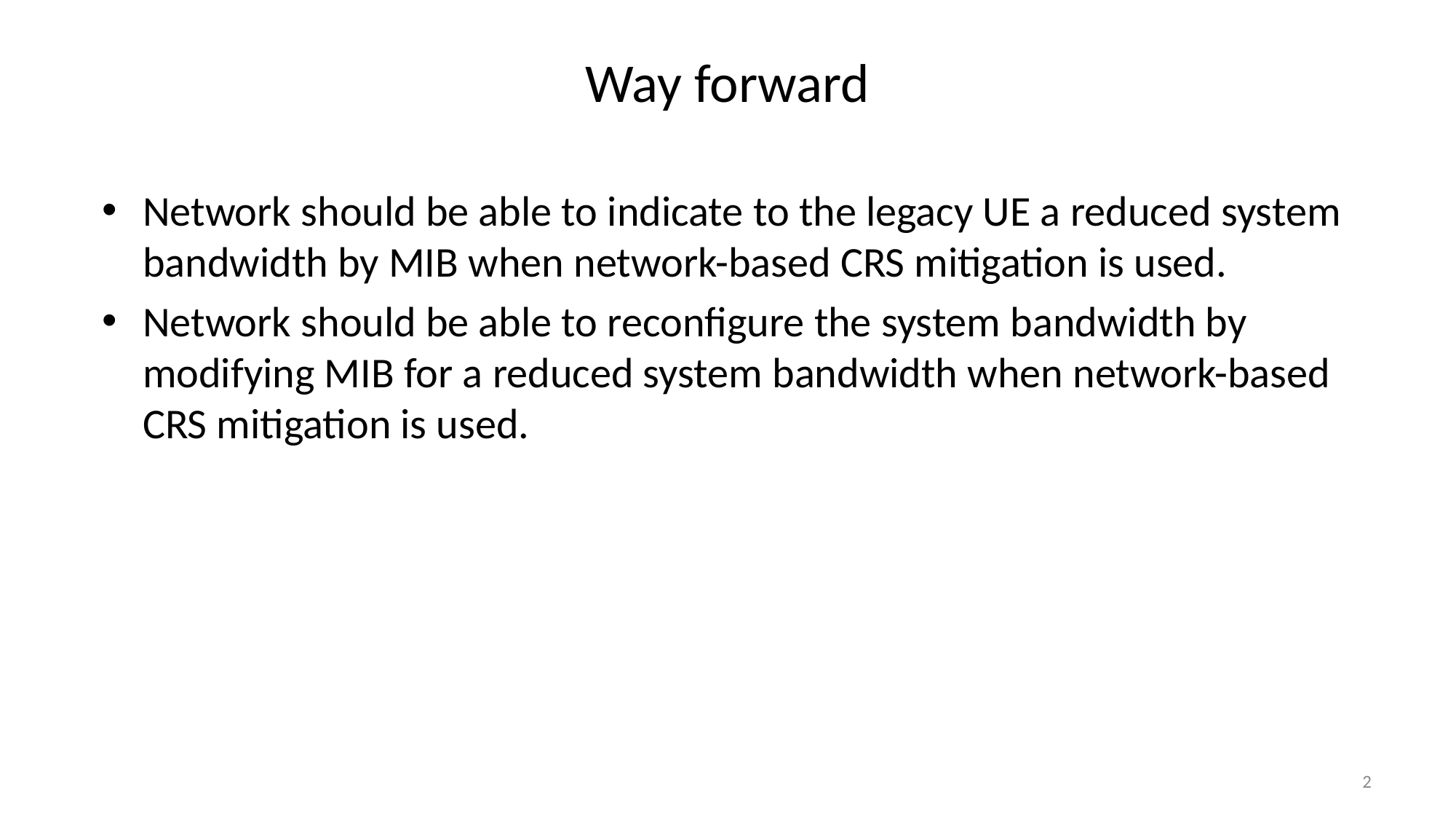

# Way forward
Network should be able to indicate to the legacy UE a reduced system bandwidth by MIB when network-based CRS mitigation is used.
Network should be able to reconfigure the system bandwidth by modifying MIB for a reduced system bandwidth when network-based CRS mitigation is used.
2